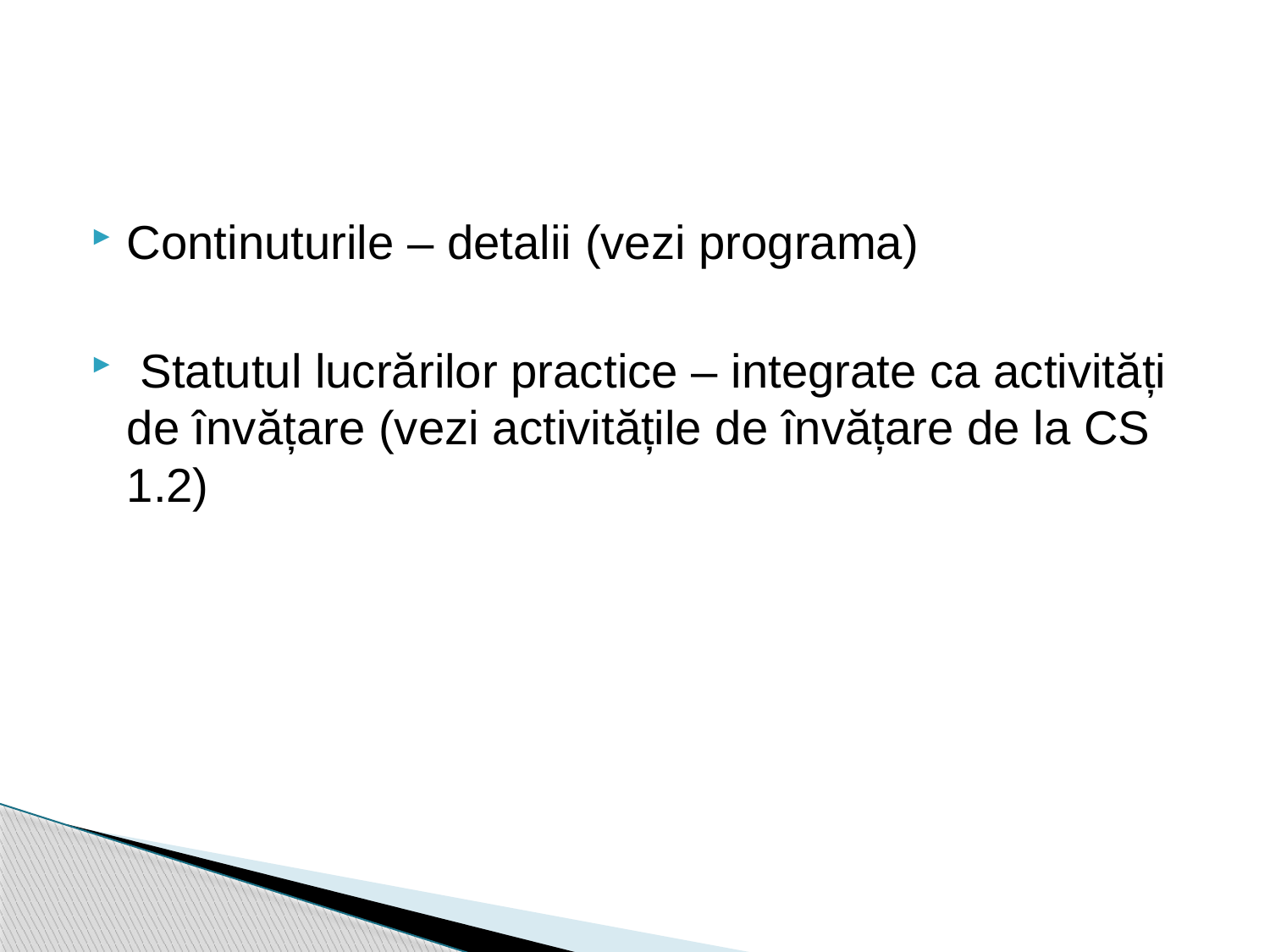

#
Continuturile – detalii (vezi programa)

 Statutul lucrărilor practice – integrate ca activități de învățare (vezi activitățile de învățare de la CS 1.2)